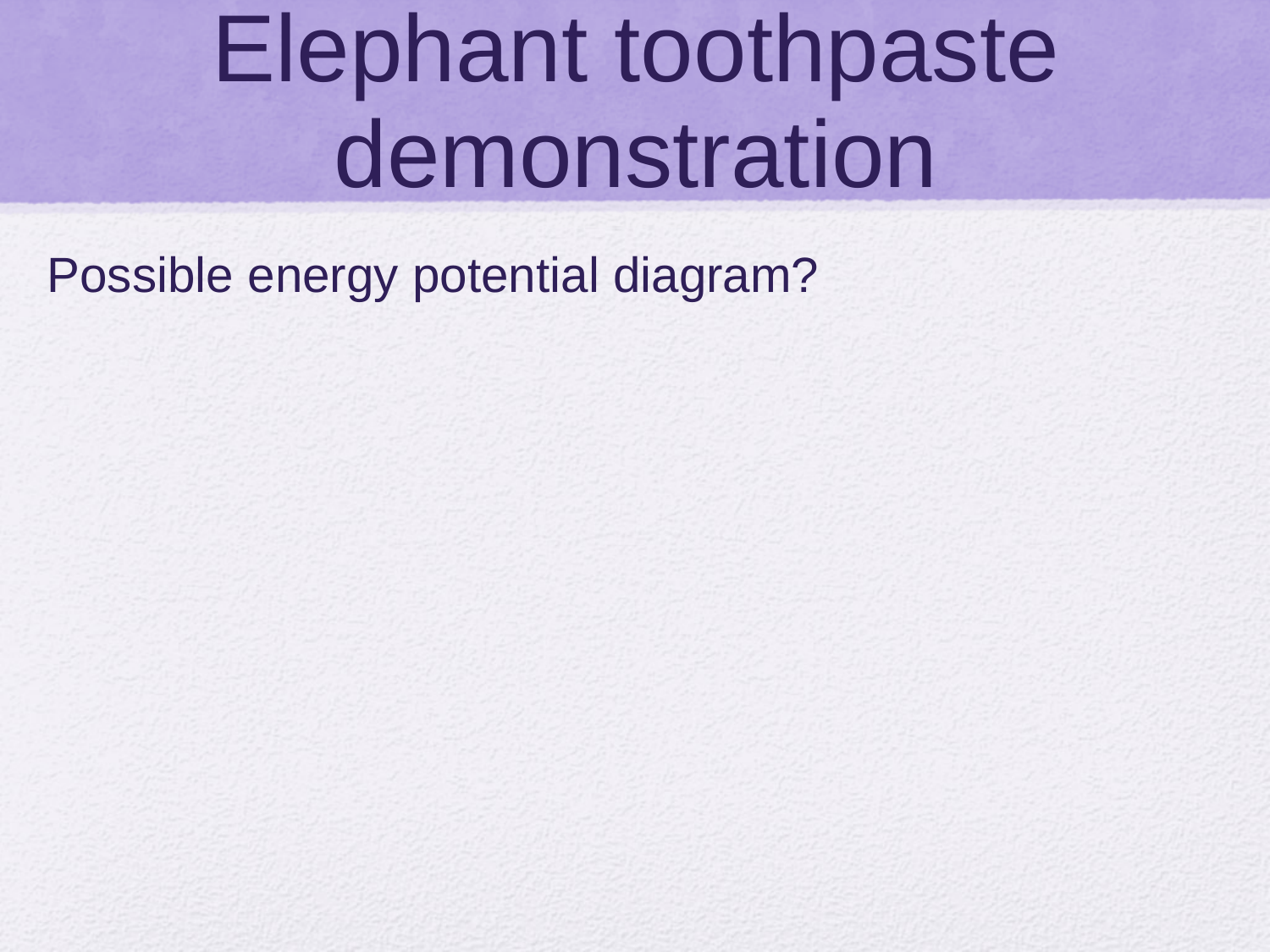

# Elephant toothpaste demonstration
Possible energy potential diagram?